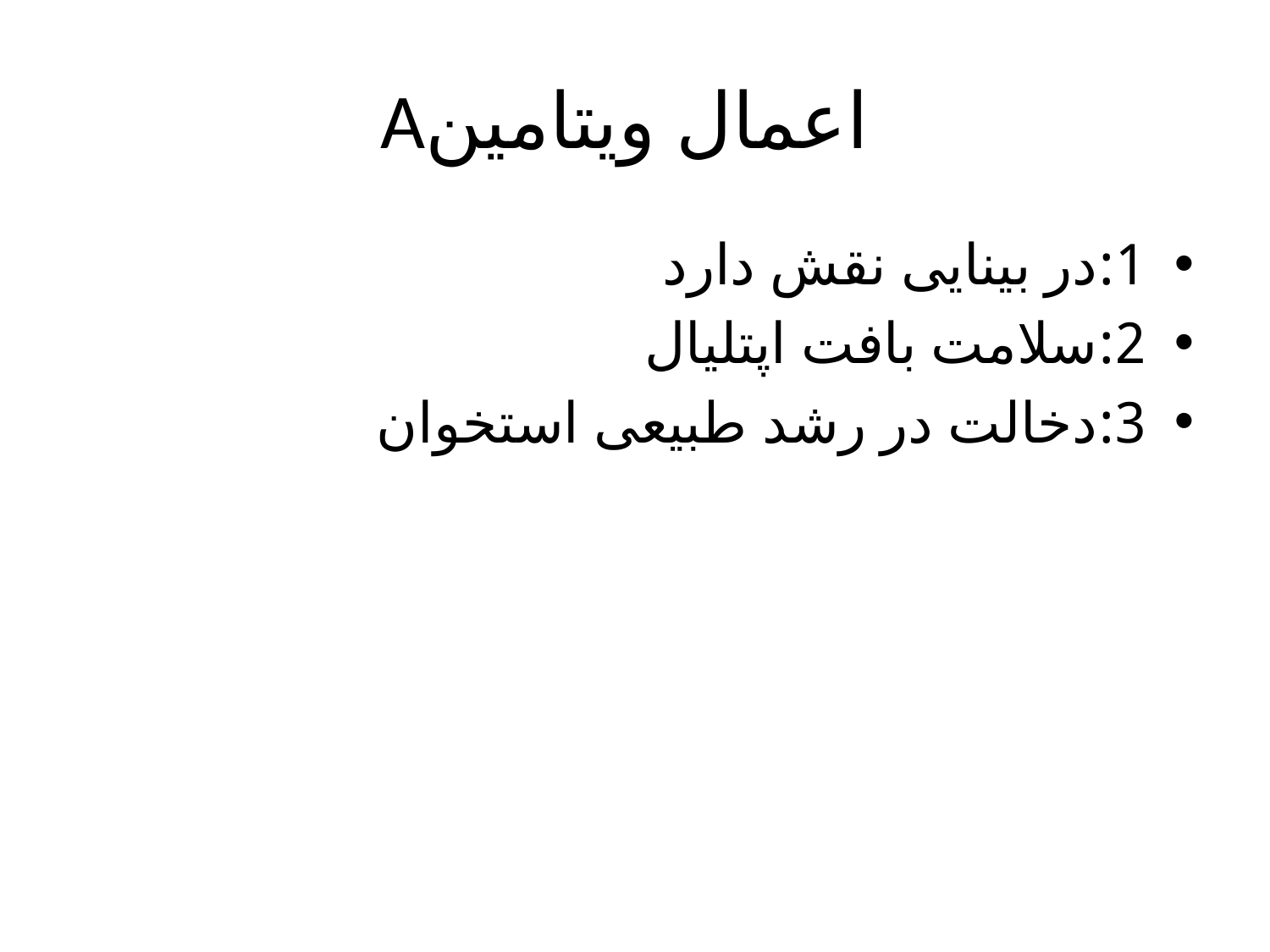

# Aاعمال ویتامین
1:در بینایی نقش دارد
2:سلامت بافت اپتلیال
3:دخالت در رشد طبیعی استخوان